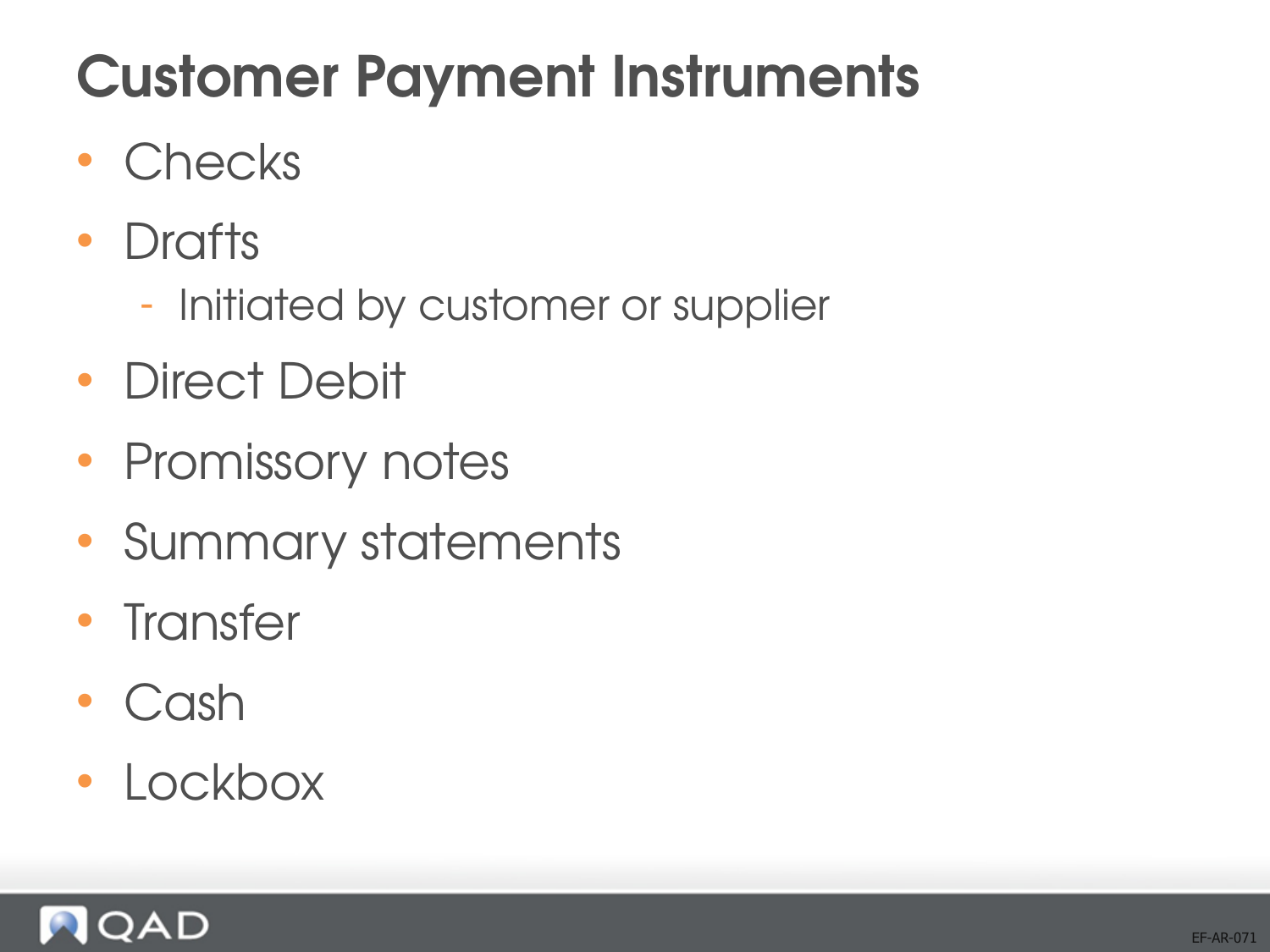

# Customer Payment Instruments
Checks
Drafts
Initiated by customer or supplier
Direct Debit
Promissory notes
Summary statements
Transfer
Cash
Lockbox
EF-AR-071